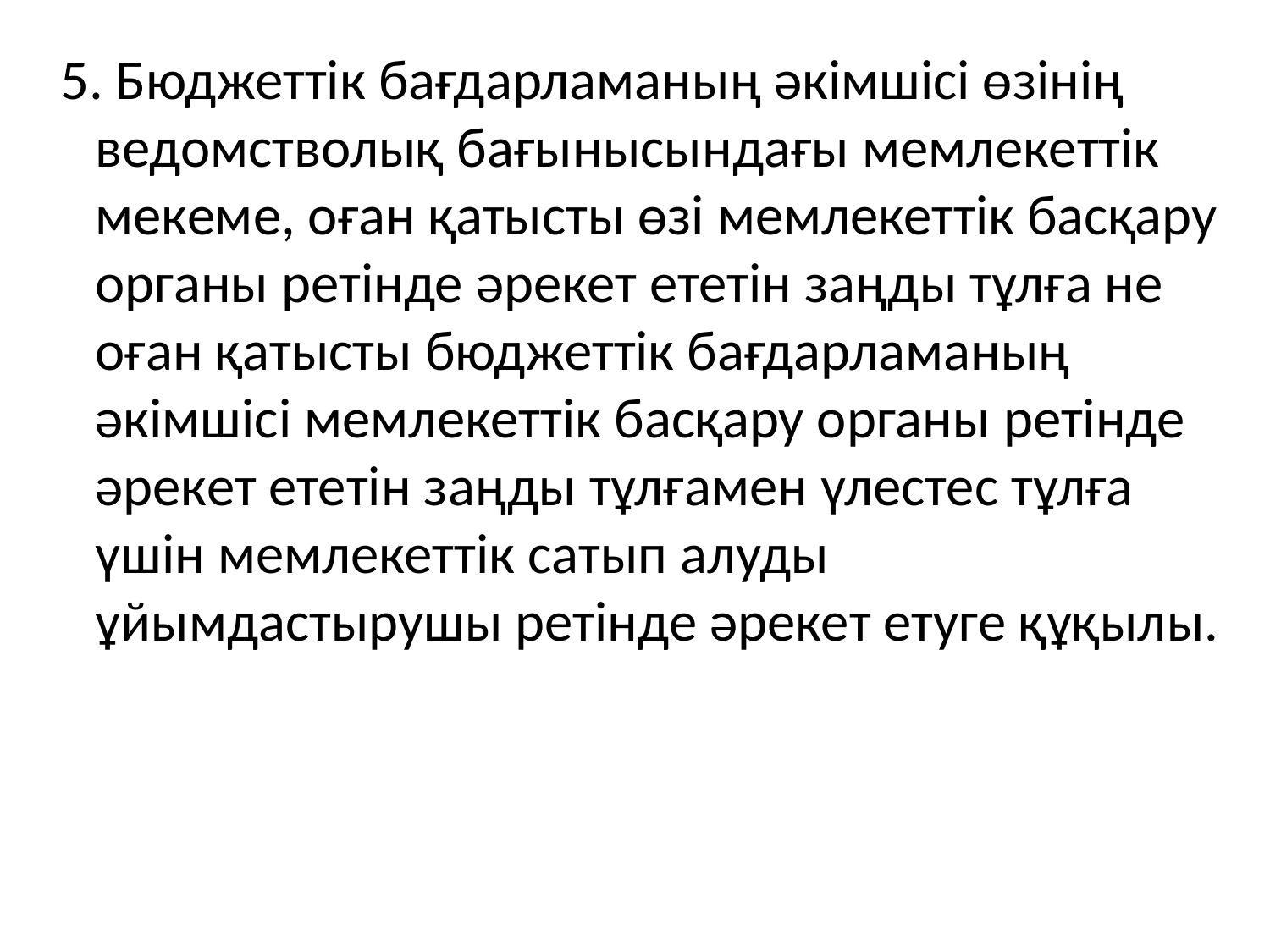

5. Бюджеттік бағдарламаның әкімшісі өзінің ведомстволық бағынысындағы мемлекеттік мекеме, оған қатысты өзі мемлекеттік басқару органы ретінде әрекет ететін заңды тұлға не оған қатысты бюджеттік бағдарламаның әкімшісі мемлекеттік басқару органы ретінде әрекет ететін заңды тұлғамен үлестес тұлға үшін мемлекеттік сатып алуды ұйымдастырушы ретінде әрекет етуге құқылы.